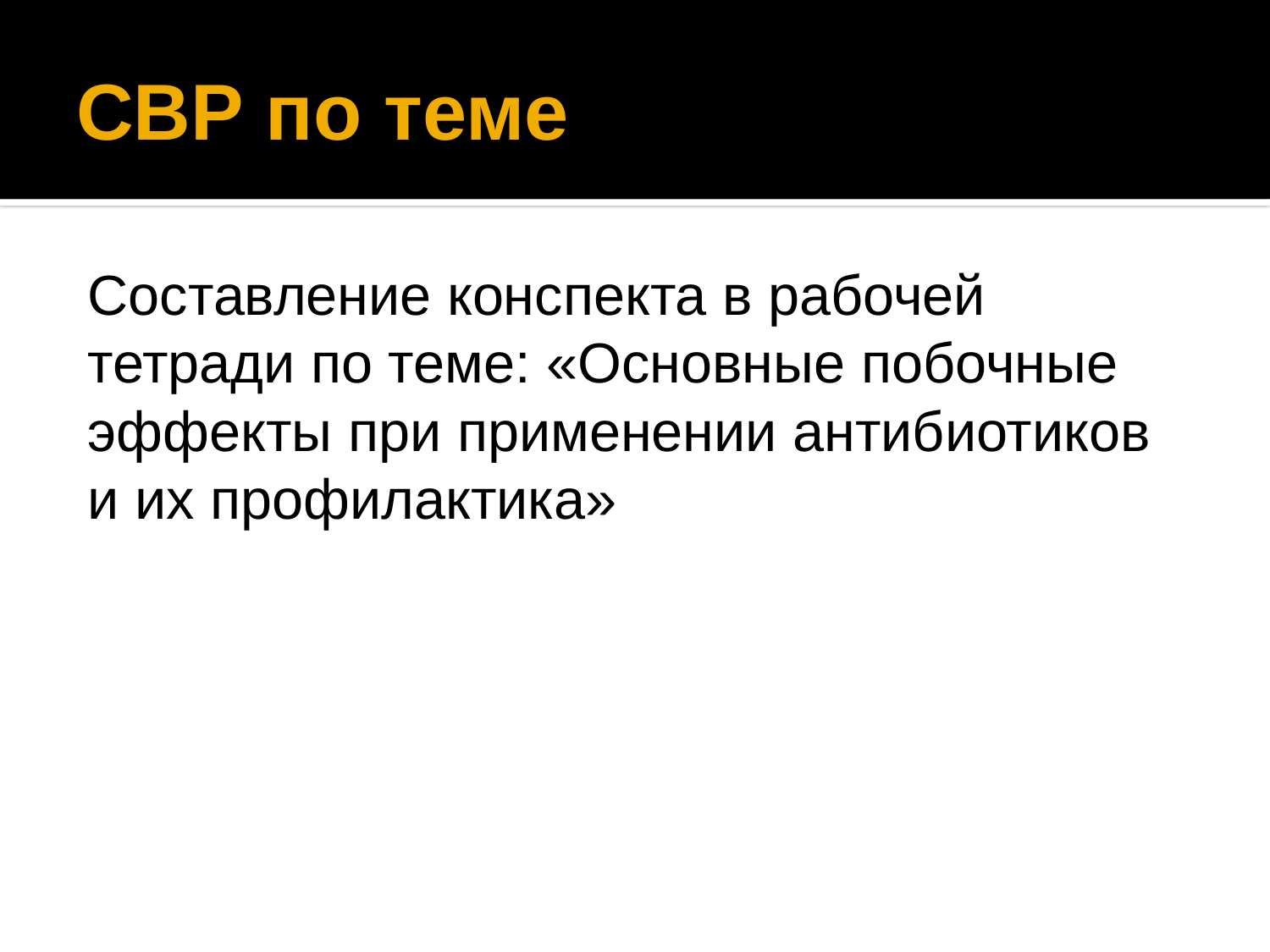

# СВР по теме
Составление конспекта в рабочей тетради по теме: «Основные побочные эффекты при применении антибиотиков и их профилактика»